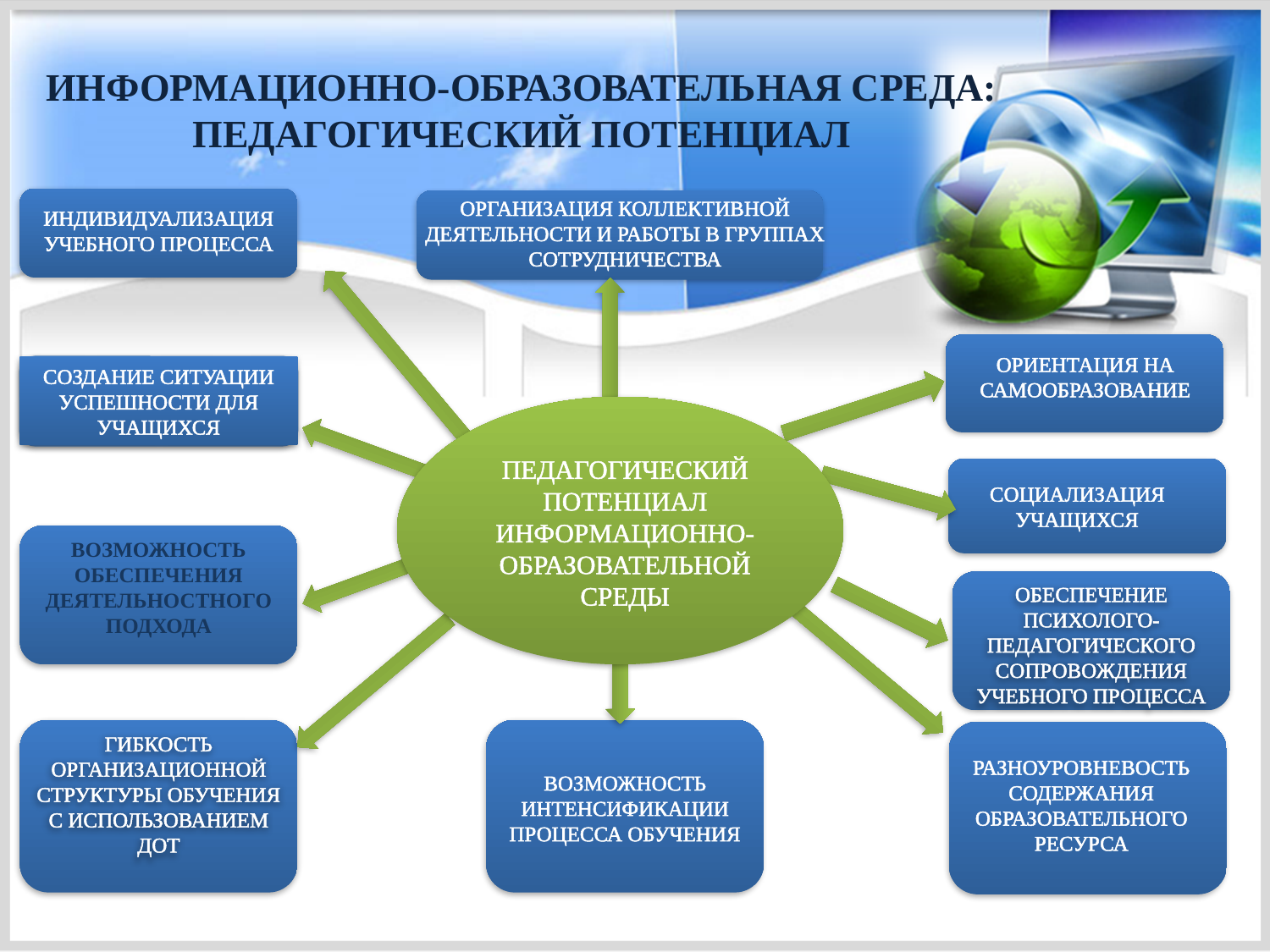

ИНФОРМАЦИОННО-ОБРАЗОВАТЕЛЬНАЯ СРЕДА:
ПЕДАГОГИЧЕСКИЙ ПОТЕНЦИАЛ

ОРГАНИЗАЦИЯ КОЛЛЕКТИВНОЙ ДЕЯТЕЛЬНОСТИ И РАБОТЫ В ГРУППАХ СОТРУДНИЧЕСТВА

ИНДИВИДУАЛИЗАЦИЯ
УЧЕБНОГО ПРОЦЕССА

ОРИЕНТАЦИЯ НА САМООБРАЗОВАНИЕ

СОЗДАНИЕ СИТУАЦИИ УСПЕШНОСТИ ДЛЯ УЧАЩИХСЯ

ПЕДАГОГИЧЕСКИЙ ПОТЕНЦИАЛ ИНФОРМАЦИОННО-ОБРАЗОВАТЕЛЬНОЙ СРЕДЫ

СОЦИАЛИЗАЦИЯ УЧАЩИХСЯ

ВОЗМОЖНОСТЬ ОБЕСПЕЧЕНИЯ ДЕЯТЕЛЬНОСТНОГО ПОДХОДА

ОБЕСПЕЧЕНИЕ ПСИХОЛОГО-ПЕДАГОГИЧЕСКОГО СОПРОВОЖДЕНИЯ УЧЕБНОГО ПРОЦЕССА

ГИБКОСТЬ ОРГАНИЗАЦИОННОЙ СТРУКТУРЫ ОБУЧЕНИЯ С ИСПОЛЬЗОВАНИЕМ ДОТ
РАЗНОУРОВНЕВОСТЬ СОДЕРЖАНИЯ ОБРАЗОВАТЕЛЬНОГО РЕСУРСА
ВОЗМОЖНОСТЬ ИНТЕНСИФИКАЦИИ ПРОЦЕССА ОБУЧЕНИЯ